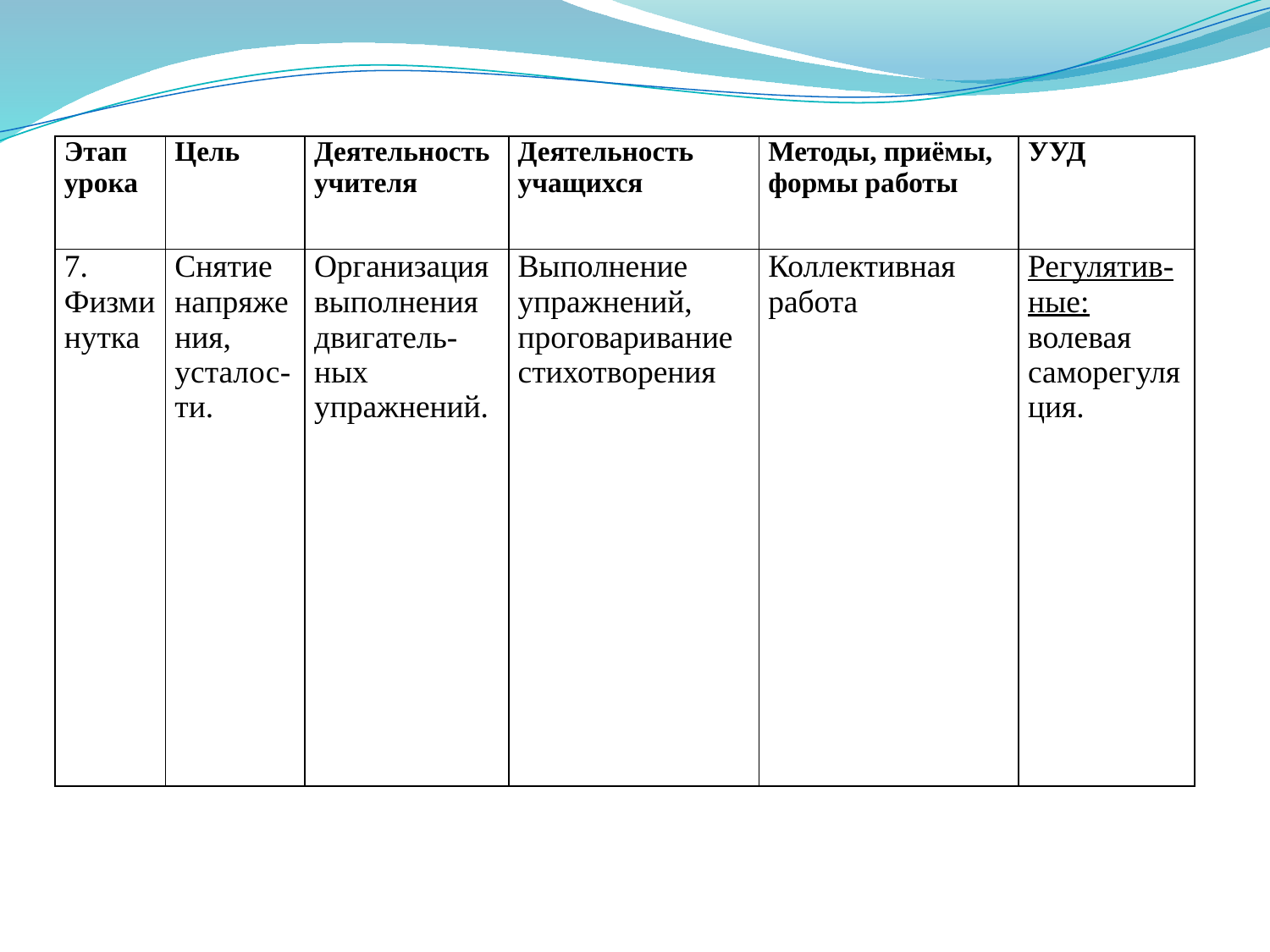

| Этап урока | Цель | Деятельность учителя | Деятельность учащихся | Методы, приёмы, формы работы | УУД |
| --- | --- | --- | --- | --- | --- |
| 7. Физминутка | Снятие напряжения, усталос-ти. | Организация выполнения двигатель-ных упражнений. | Выполнение упражнений, проговаривание стихотворения | Коллективная работа | Регулятив-ные: волевая саморегуляция. |